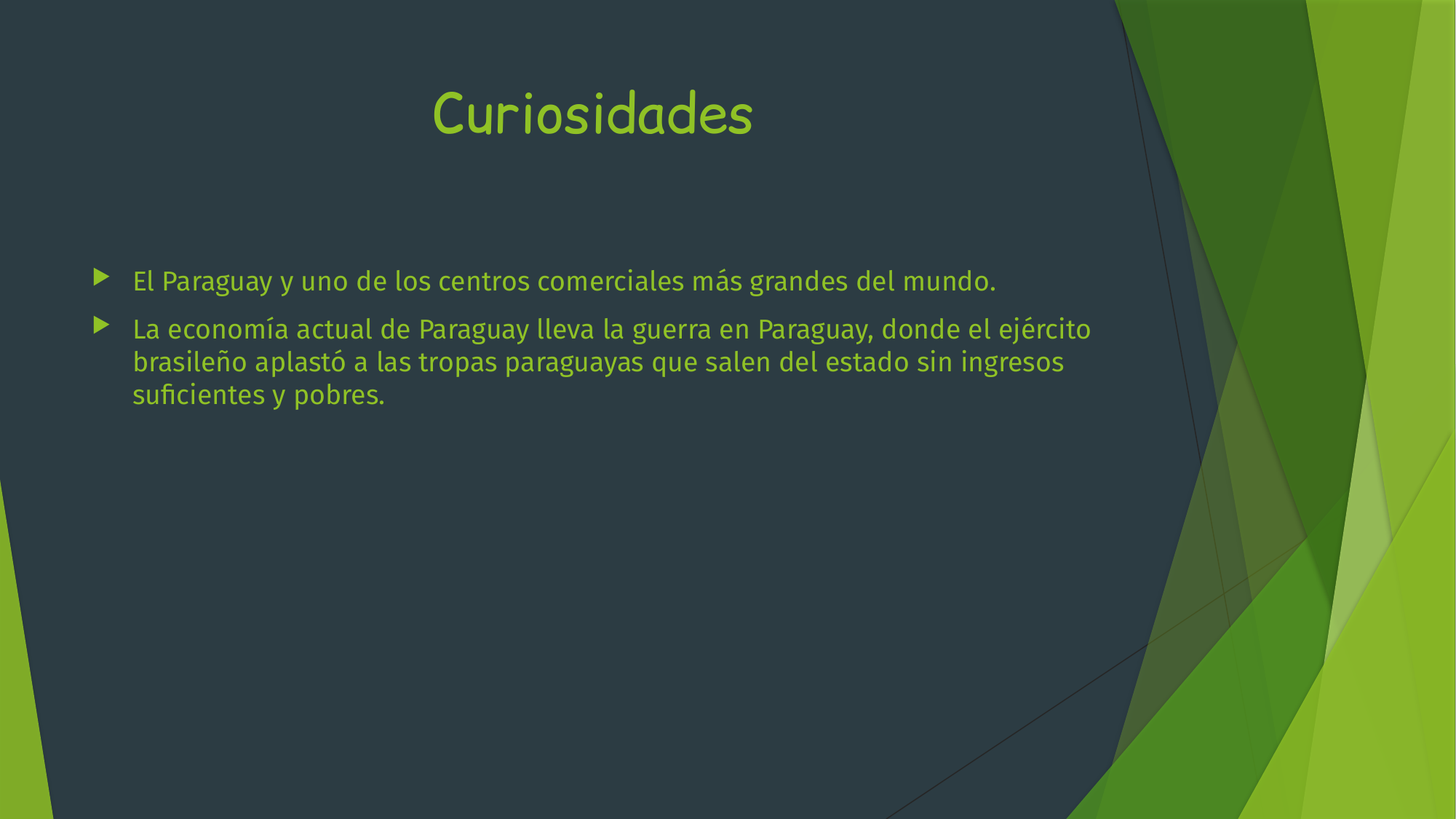

# Curiosidades
El Paraguay y uno de los centros comerciales más grandes del mundo.
La economía actual de Paraguay lleva la guerra en Paraguay, donde el ejército brasileño aplastó a las tropas paraguayas que salen del estado sin ingresos suficientes y pobres.